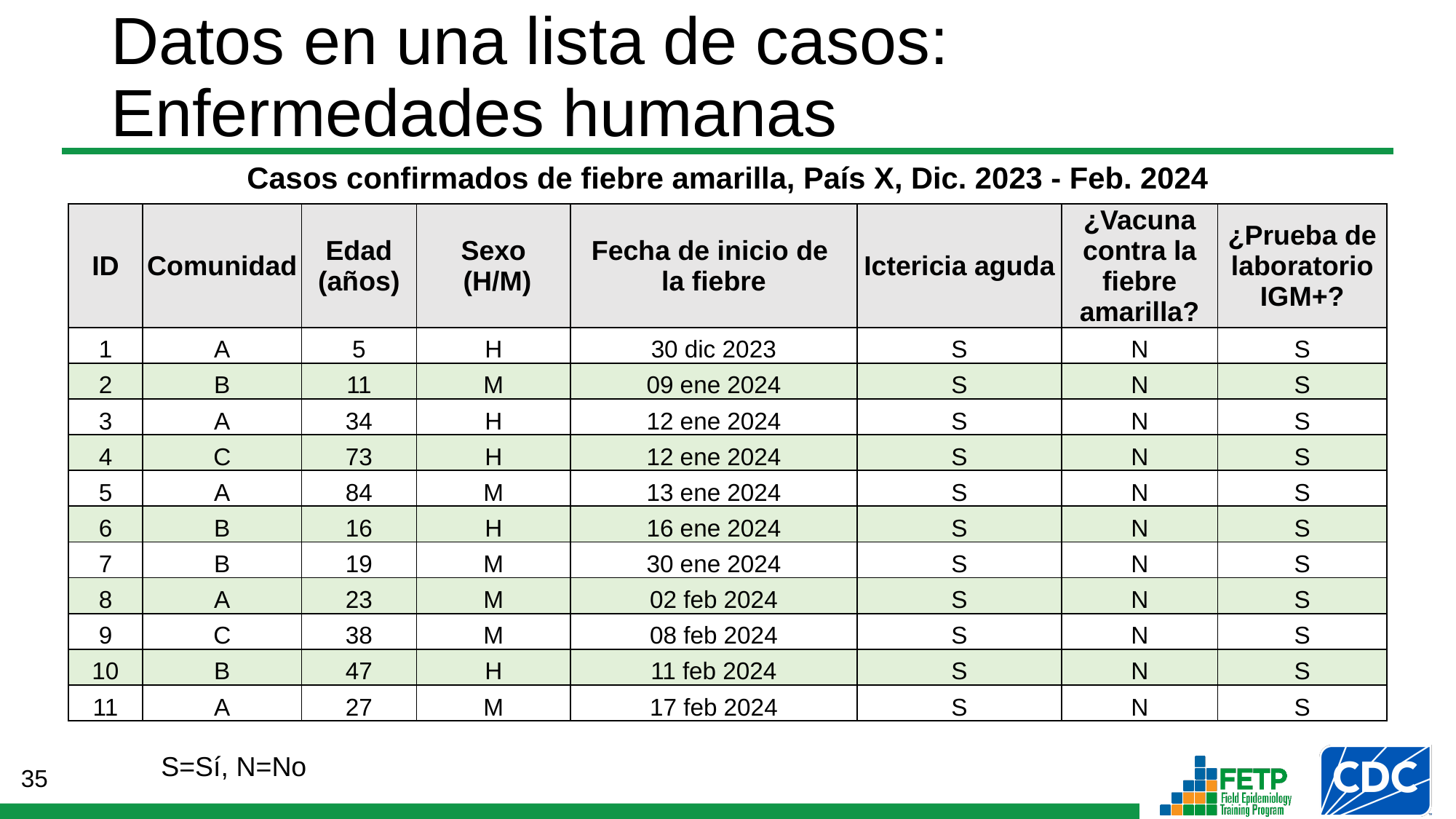

# Datos en una lista de casos: Enfermedades humanas
Casos confirmados de fiebre amarilla, País X, Dic. 2023 - Feb. 2024
| ID | Comunidad | Edad (años) | Sexo (H/M) | Fecha de inicio de la fiebre | Ictericia aguda | ¿Vacuna contra la fiebre amarilla? | ¿Prueba de laboratorio IGM+? |
| --- | --- | --- | --- | --- | --- | --- | --- |
| 1 | A | 5 | H | 30 dic 2023 | S | N | S |
| 2 | B | 11 | M | 09 ene 2024 | S | N | S |
| 3 | A | 34 | H | 12 ene 2024 | S | N | S |
| 4 | C | 73 | H | 12 ene 2024 | S | N | S |
| 5 | A | 84 | M | 13 ene 2024 | S | N | S |
| 6 | B | 16 | H | 16 ene 2024 | S | N | S |
| 7 | B | 19 | M | 30 ene 2024 | S | N | S |
| 8 | A | 23 | M | 02 feb 2024 | S | N | S |
| 9 | C | 38 | M | 08 feb 2024 | S | N | S |
| 10 | B | 47 | H | 11 feb 2024 | S | N | S |
| 11 | A | 27 | M | 17 feb 2024 | S | N | S |
S=Sí, N=No